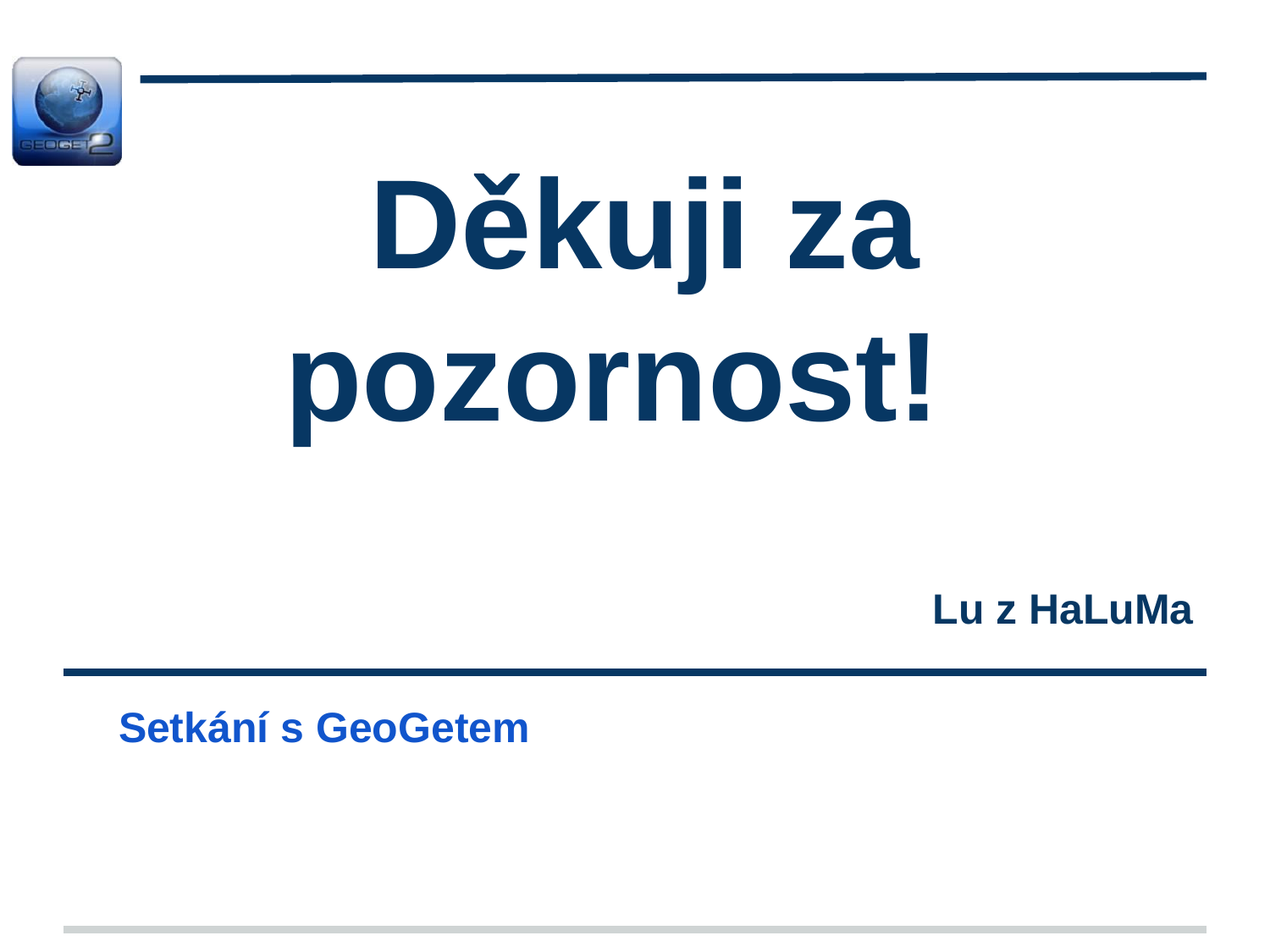

# Děkuji za pozornost!
Lu z HaLuMa
Setkání s GeoGetem